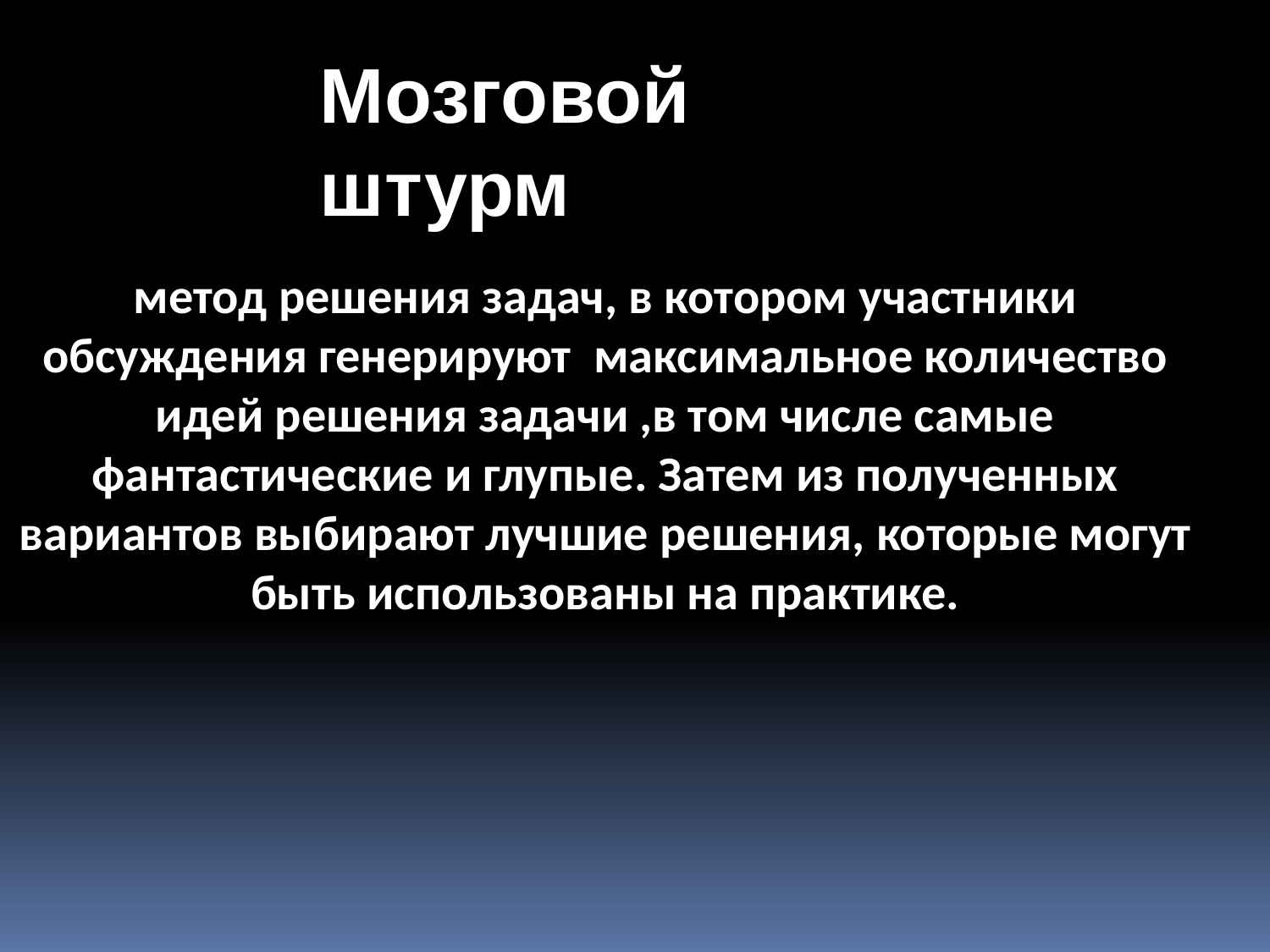

Мозговой штурм
метод решения задач, в котором участники обсуждения генерируют  максимальное количество идей решения задачи ,в том числе самые фантастические и глупые. Затем из полученных вариантов выбирают лучшие решения, которые могут быть использованы на практике.